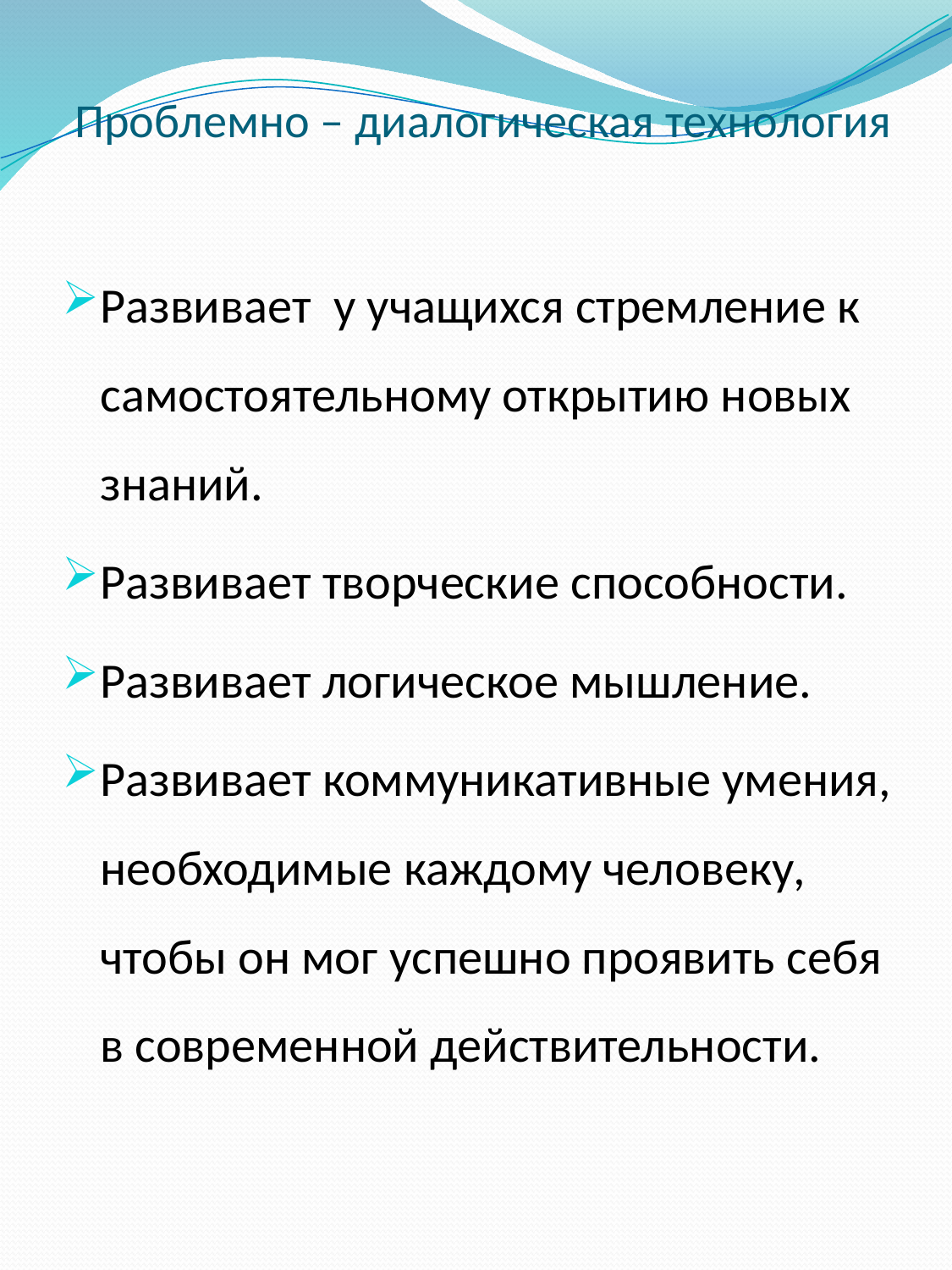

# Проблемно – диалогическая технология
Развивает  у учащихся стремление к самостоятельному открытию новых знаний.
Развивает творческие способности.
Развивает логическое мышление.
Развивает коммуникативные умения, необходимые каждому человеку, чтобы он мог успешно проявить себя в современной действительности.